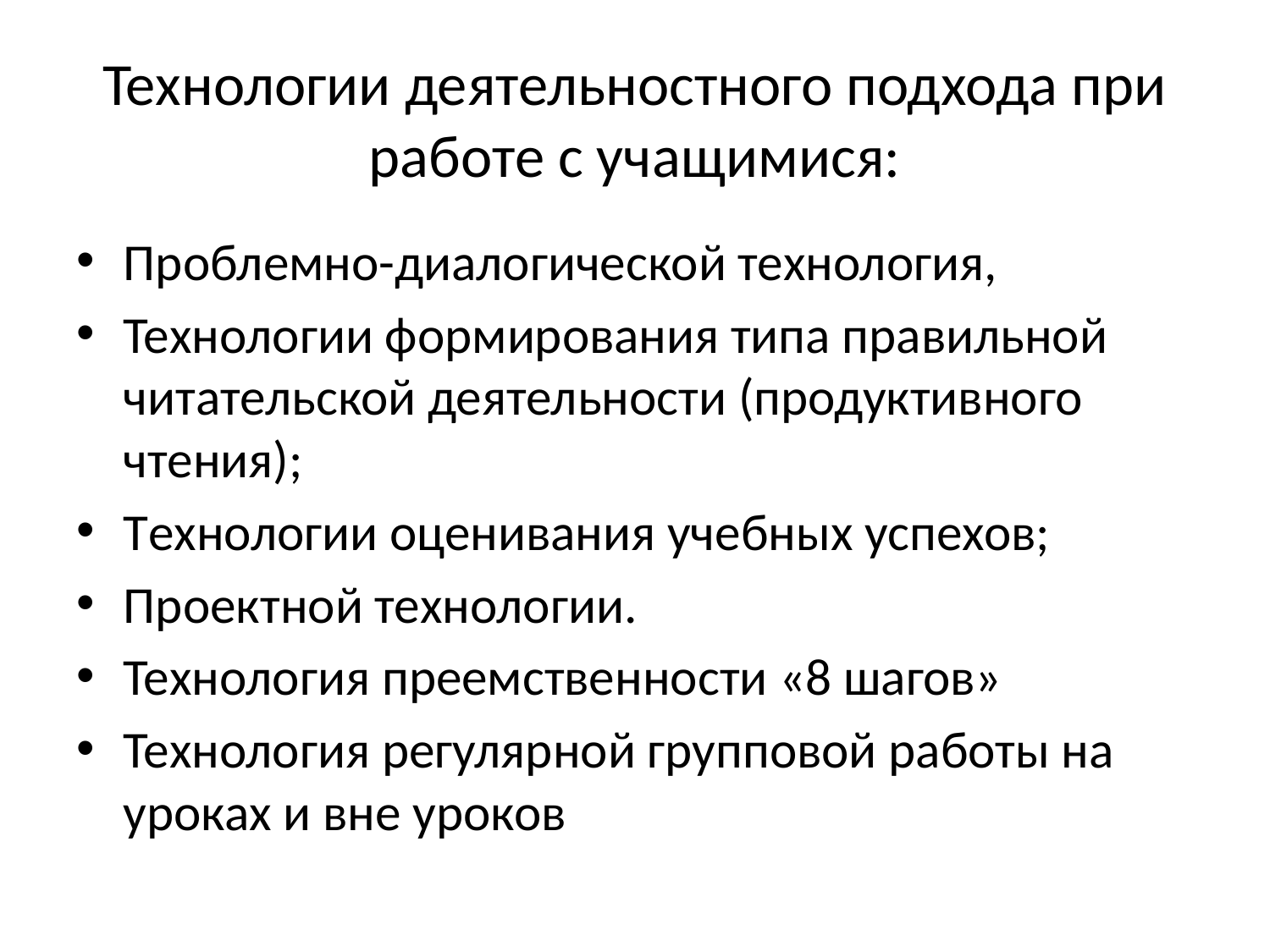

# Технологии деятельностного подхода при работе с учащимися:
Проблемно-диалогической технология,
Технологии формирования типа правильной читательской деятельности (продуктивного чтения);
Технологии оценивания учебных успехов;
Проектной технологии.
Технология преемственности «8 шагов»
Технология регулярной групповой работы на уроках и вне уроков